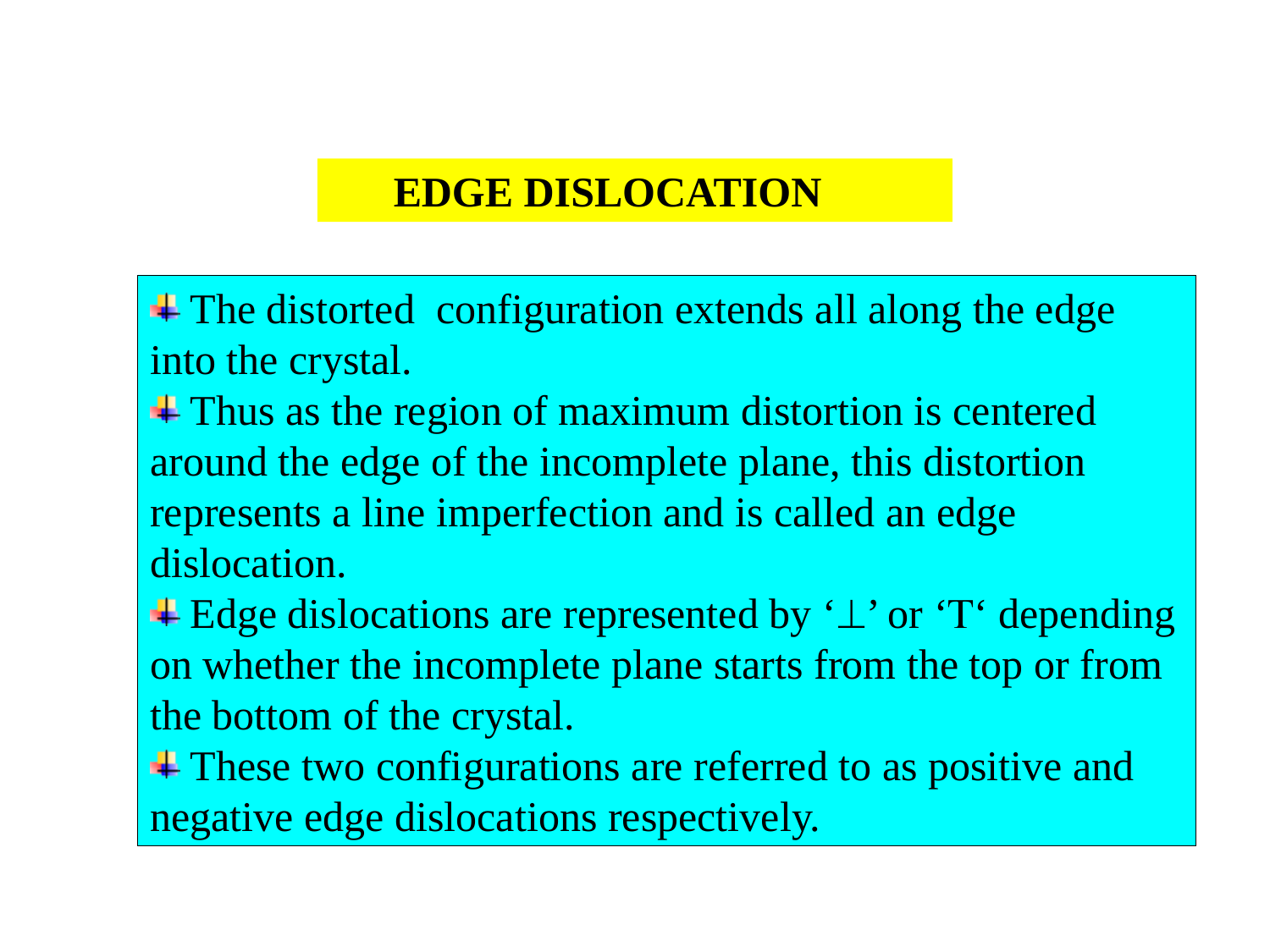

EDGE DISLOCATION
 The distorted  configuration extends all along the edge into the crystal.
 Thus as the region of maximum distortion is centered around the edge of the incomplete plane, this distortion represents a line imperfection and is called an edge dislocation.
 Edge dislocations are represented by ‘⊥’ or ‘Τ‘ depending on whether the incomplete plane starts from the top or from the bottom of the crystal.
 These two configurations are referred to as positive and negative edge dislocations respectively.